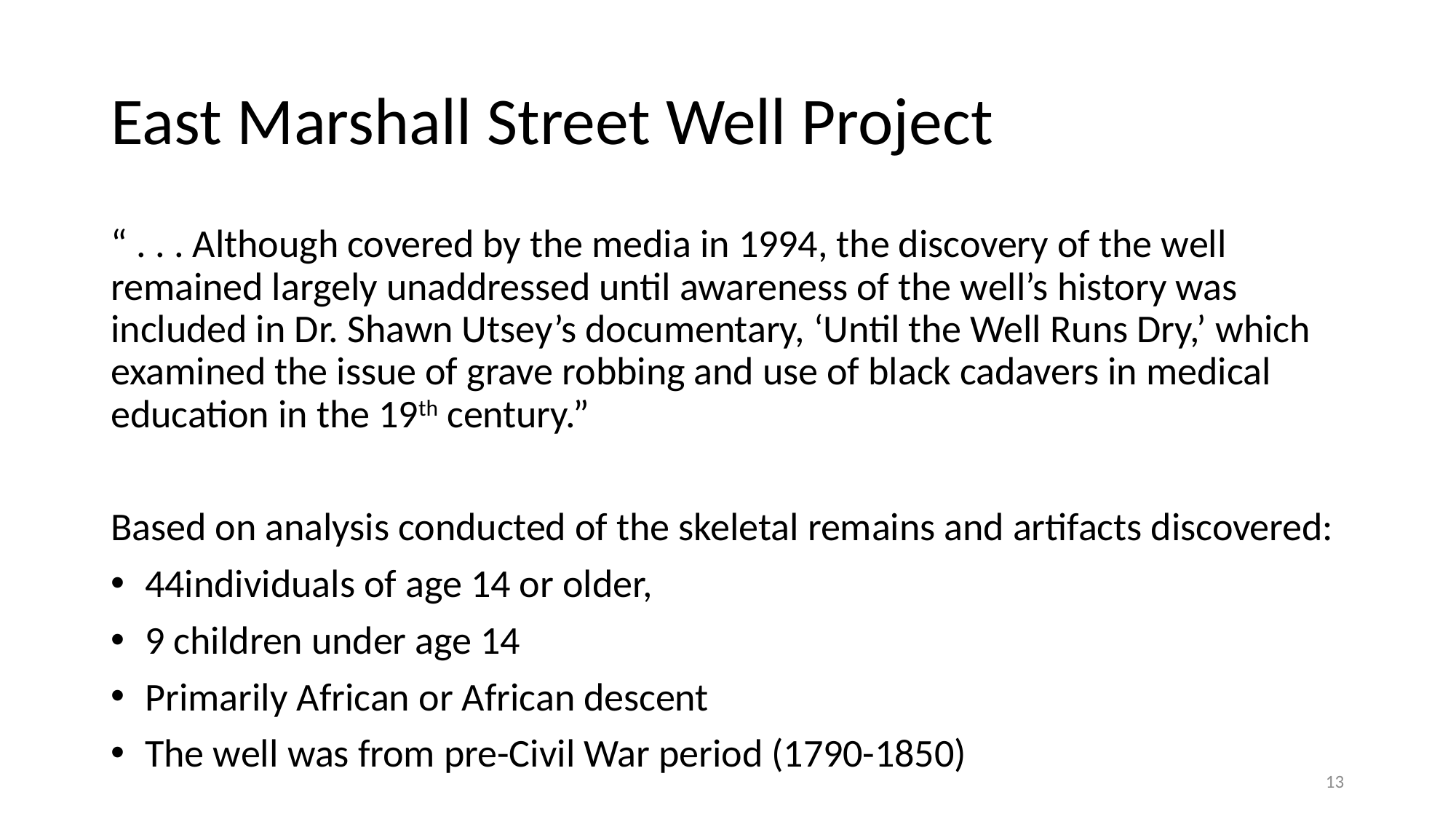

# East Marshall Street Well Project
“ . . . Although covered by the media in 1994, the discovery of the well remained largely unaddressed until awareness of the well’s history was included in Dr. Shawn Utsey’s documentary, ‘Until the Well Runs Dry,’ which examined the issue of grave robbing and use of black cadavers in medical education in the 19th century.”

Based on analysis conducted of the skeletal remains and artifacts discovered:
44individuals of age 14 or older,
9 children under age 14
Primarily African or African descent
The well was from pre-Civil War period (1790-1850)

13